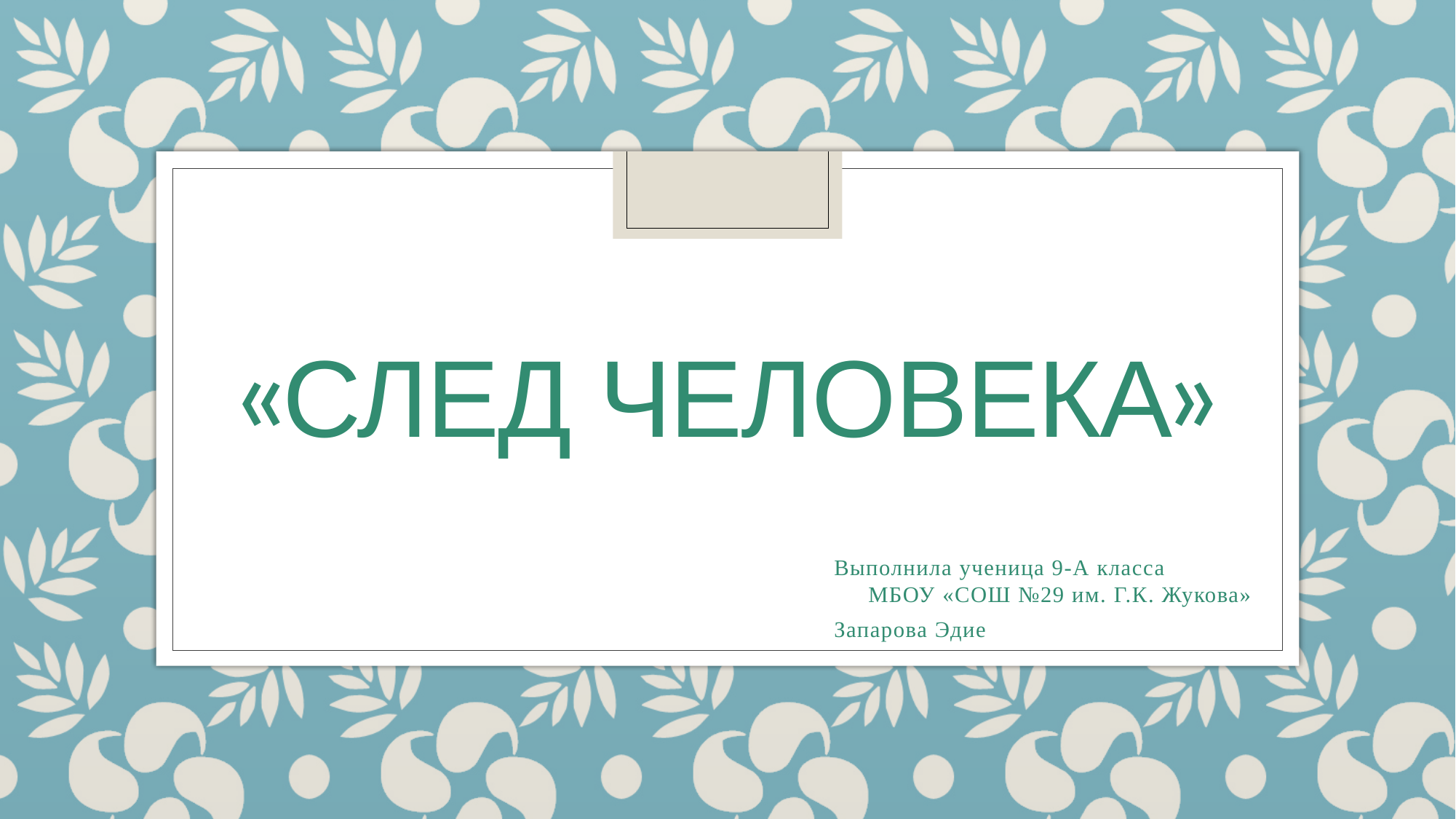

# «След человека»
Выполнила ученица 9-А класса                   МБОУ «СОШ №29 им. Г.К. Жукова»
Запарова Эдие